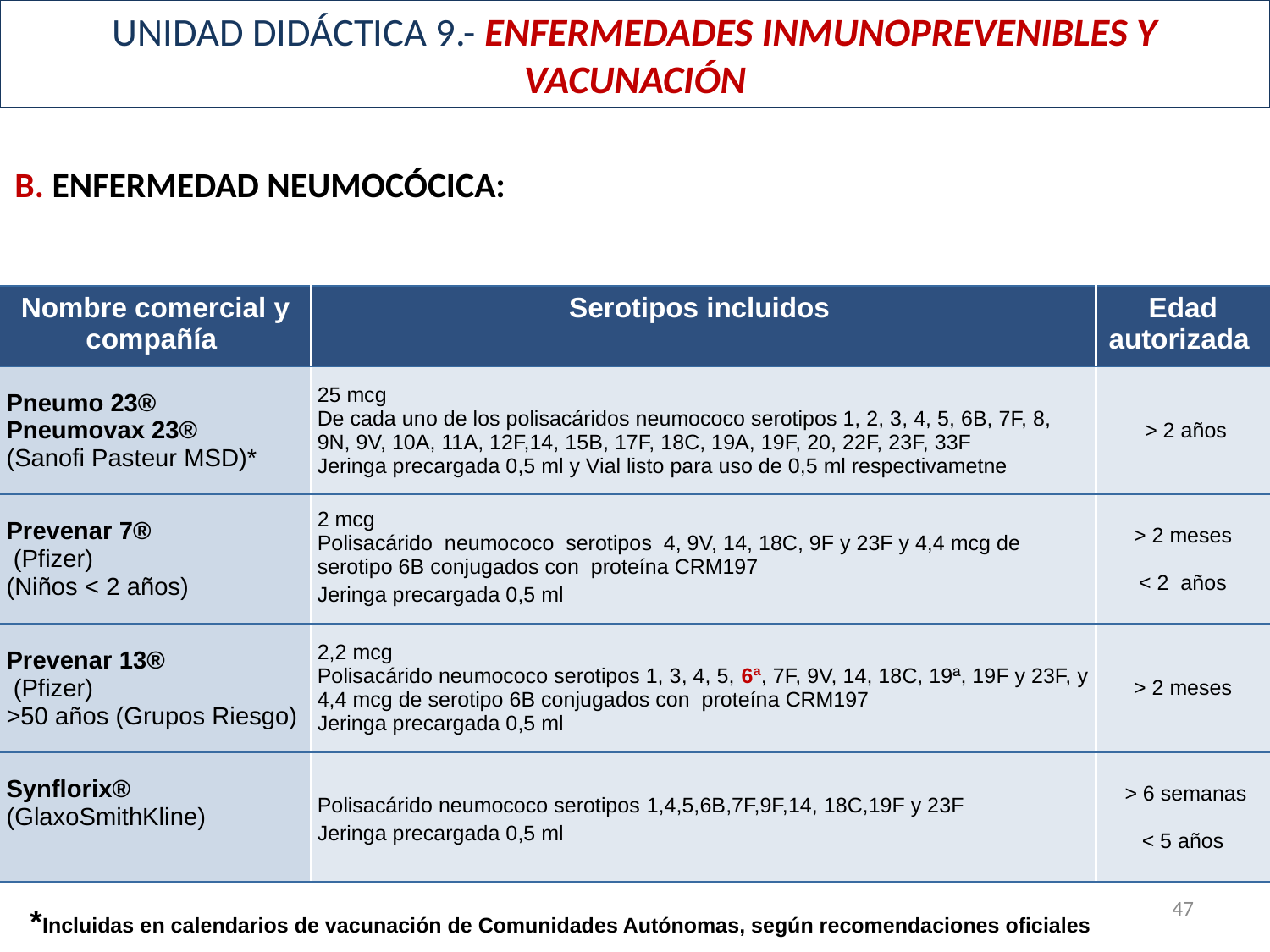

# UNIDAD DIDÁCTICA 9.- ENFERMEDADES INMUNOPREVENIBLES Y VACUNACIÓN
 ENFERMEDAD NEUMOCÓCICA:
| Nombre comercial y compañía | Serotipos incluidos | Edad autorizada |
| --- | --- | --- |
| Pneumo 23® Pneumovax 23® (Sanofi Pasteur MSD)\* | 25 mcg De cada uno de los polisacáridos neumococo serotipos 1, 2, 3, 4, 5, 6B, 7F, 8, 9N, 9V, 10A, 11A, 12F,14, 15B, 17F, 18C, 19A, 19F, 20, 22F, 23F, 33F Jeringa precargada 0,5 ml y Vial listo para uso de 0,5 ml respectivametne | > 2 años |
| Prevenar 7® (Pfizer) (Niños < 2 años) | 2 mcg Polisacárido neumococo serotipos 4, 9V, 14, 18C, 9F y 23F y 4,4 mcg de serotipo 6B conjugados con proteína CRM197 Jeringa precargada 0,5 ml | > 2 meses < 2 años |
| Prevenar 13® (Pfizer) >50 años (Grupos Riesgo) | 2,2 mcg Polisacárido neumococo serotipos 1, 3, 4, 5, 6ª, 7F, 9V, 14, 18C, 19ª, 19F y 23F, y 4,4 mcg de serotipo 6B conjugados con proteína CRM197 Jeringa precargada 0,5 ml | > 2 meses |
| Synflorix® (GlaxoSmithKline) | Polisacárido neumococo serotipos 1,4,5,6B,7F,9F,14, 18C,19F y 23F Jeringa precargada 0,5 ml | > 6 semanas < 5 años |
47
*Incluidas en calendarios de vacunación de Comunidades Autónomas, según recomendaciones oficiales